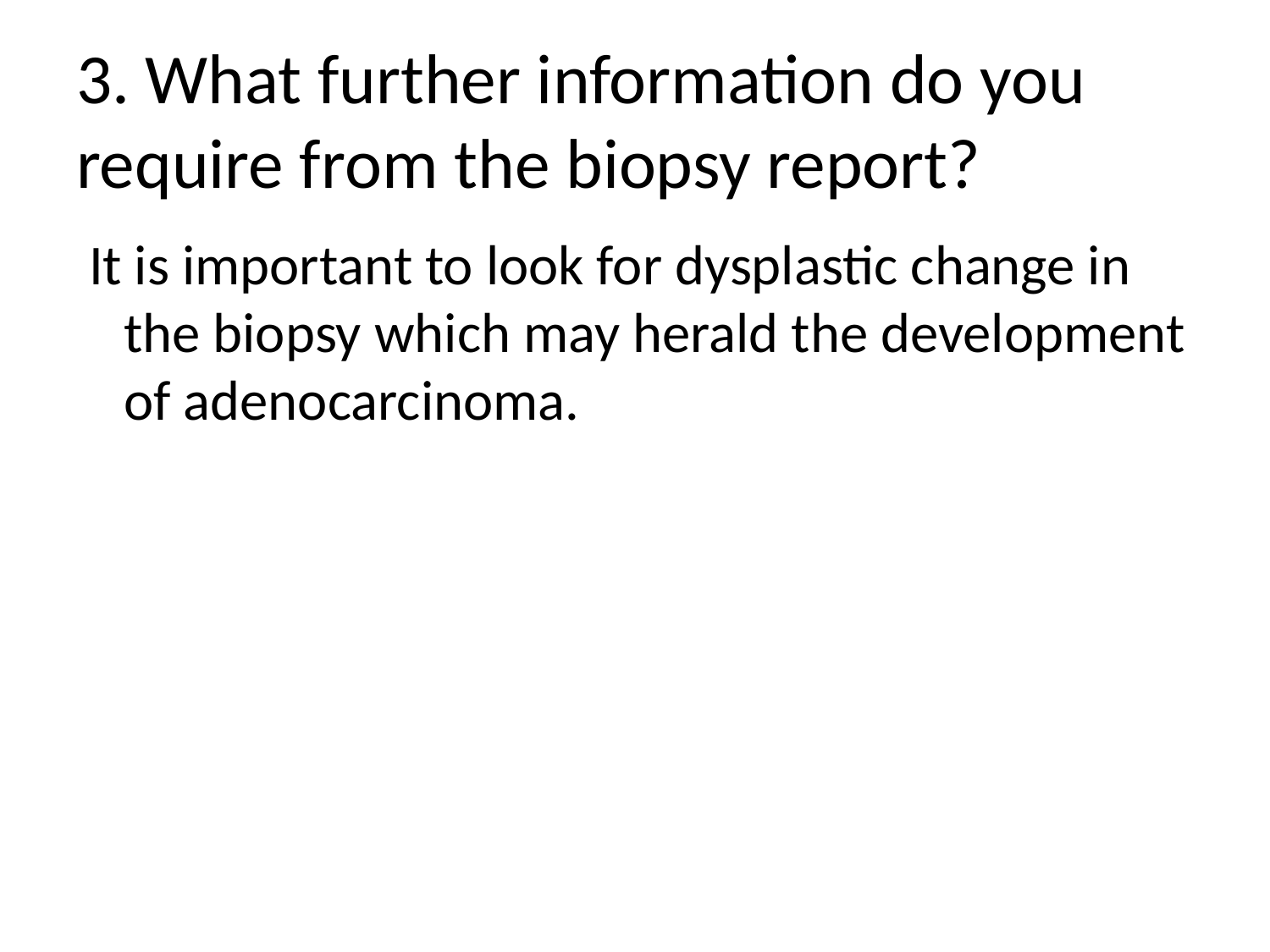

# 3. What further information do you require from the biopsy report?
 It is important to look for dysplastic change in the biopsy which may herald the development of adenocarcinoma.